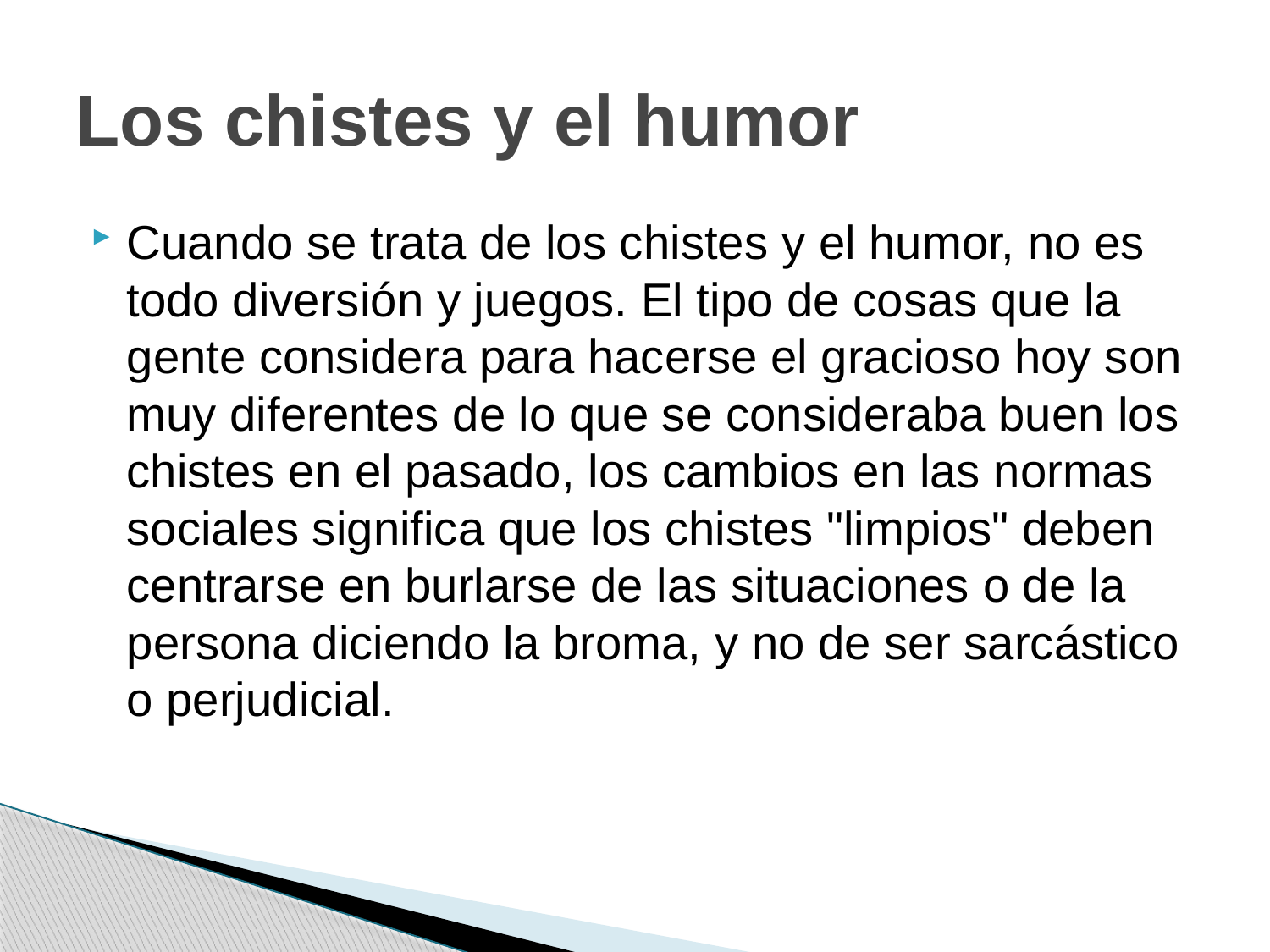

# Los chistes y el humor
Cuando se trata de los chistes y el humor, no es todo diversión y juegos. El tipo de cosas que la gente considera para hacerse el gracioso hoy son muy diferentes de lo que se consideraba buen los chistes en el pasado, los cambios en las normas sociales significa que los chistes "limpios" deben centrarse en burlarse de las situaciones o de la persona diciendo la broma, y ​​no de ser sarcástico o perjudicial.